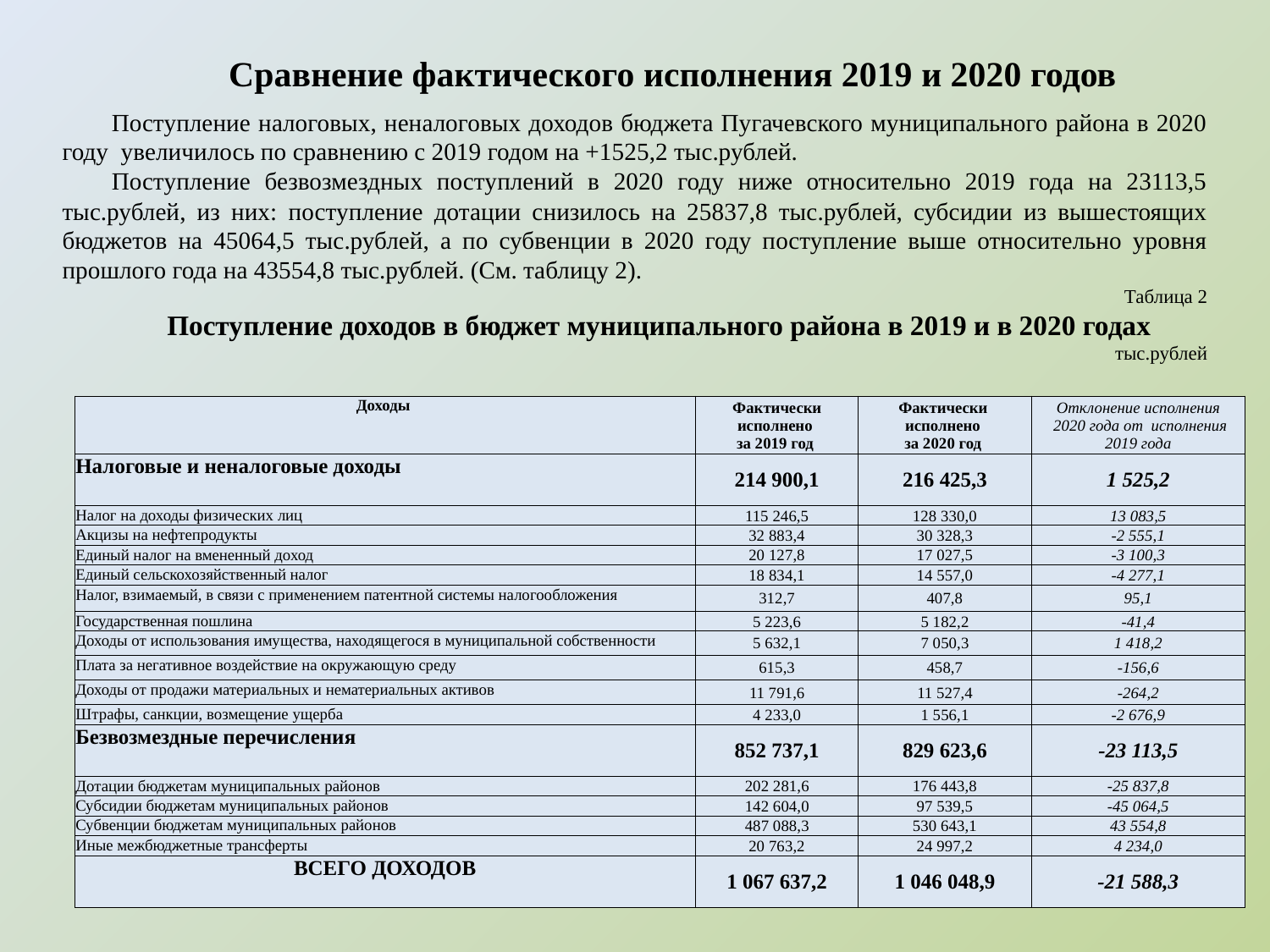

Сравнение фактического исполнения 2019 и 2020 годов

Поступление налоговых, неналоговых доходов бюджета Пугачевского муниципального района в 2020 году  увеличилось по сравнению с 2019 годом на +1525,2 тыс.рублей.
Поступление безвозмездных поступлений в 2020 году ниже относительно 2019 года на 23113,5 тыс.рублей, из них: поступление дотации снизилось на 25837,8 тыс.рублей, субсидии из вышестоящих бюджетов на 45064,5 тыс.рублей, а по субвенции в 2020 году поступление выше относительно уровня прошлого года на 43554,8 тыс.рублей. (См. таблицу 2).
Таблица 2
Поступление доходов в бюджет муниципального района в 2019 и в 2020 годах
тыс.рублей
| Доходы | Фактически исполнено за 2019 год | Фактически исполнено за 2020 год | Отклонение исполнения 2020 года от исполнения 2019 года |
| --- | --- | --- | --- |
| Налоговые и неналоговые доходы | 214 900,1 | 216 425,3 | 1 525,2 |
| Налог на доходы физических лиц | 115 246,5 | 128 330,0 | 13 083,5 |
| Акцизы на нефтепродукты | 32 883,4 | 30 328,3 | -2 555,1 |
| Единый налог на вмененный доход | 20 127,8 | 17 027,5 | -3 100,3 |
| Единый сельскохозяйственный налог | 18 834,1 | 14 557,0 | -4 277,1 |
| Налог, взимаемый, в связи с применением патентной системы налогообложения | 312,7 | 407,8 | 95,1 |
| Государственная пошлина | 5 223,6 | 5 182,2 | -41,4 |
| Доходы от использования имущества, находящегося в муниципальной собственности | 5 632,1 | 7 050,3 | 1 418,2 |
| Плата за негативное воздействие на окружающую среду | 615,3 | 458,7 | -156,6 |
| Доходы от продажи материальных и нематериальных активов | 11 791,6 | 11 527,4 | -264,2 |
| Штрафы, санкции, возмещение ущерба | 4 233,0 | 1 556,1 | -2 676,9 |
| Безвозмездные перечисления | 852 737,1 | 829 623,6 | -23 113,5 |
| Дотации бюджетам муниципальных районов | 202 281,6 | 176 443,8 | -25 837,8 |
| Субсидии бюджетам муниципальных районов | 142 604,0 | 97 539,5 | -45 064,5 |
| Субвенции бюджетам муниципальных районов | 487 088,3 | 530 643,1 | 43 554,8 |
| Иные межбюджетные трансферты | 20 763,2 | 24 997,2 | 4 234,0 |
| ВСЕГО ДОХОДОВ | 1 067 637,2 | 1 046 048,9 | -21 588,3 |